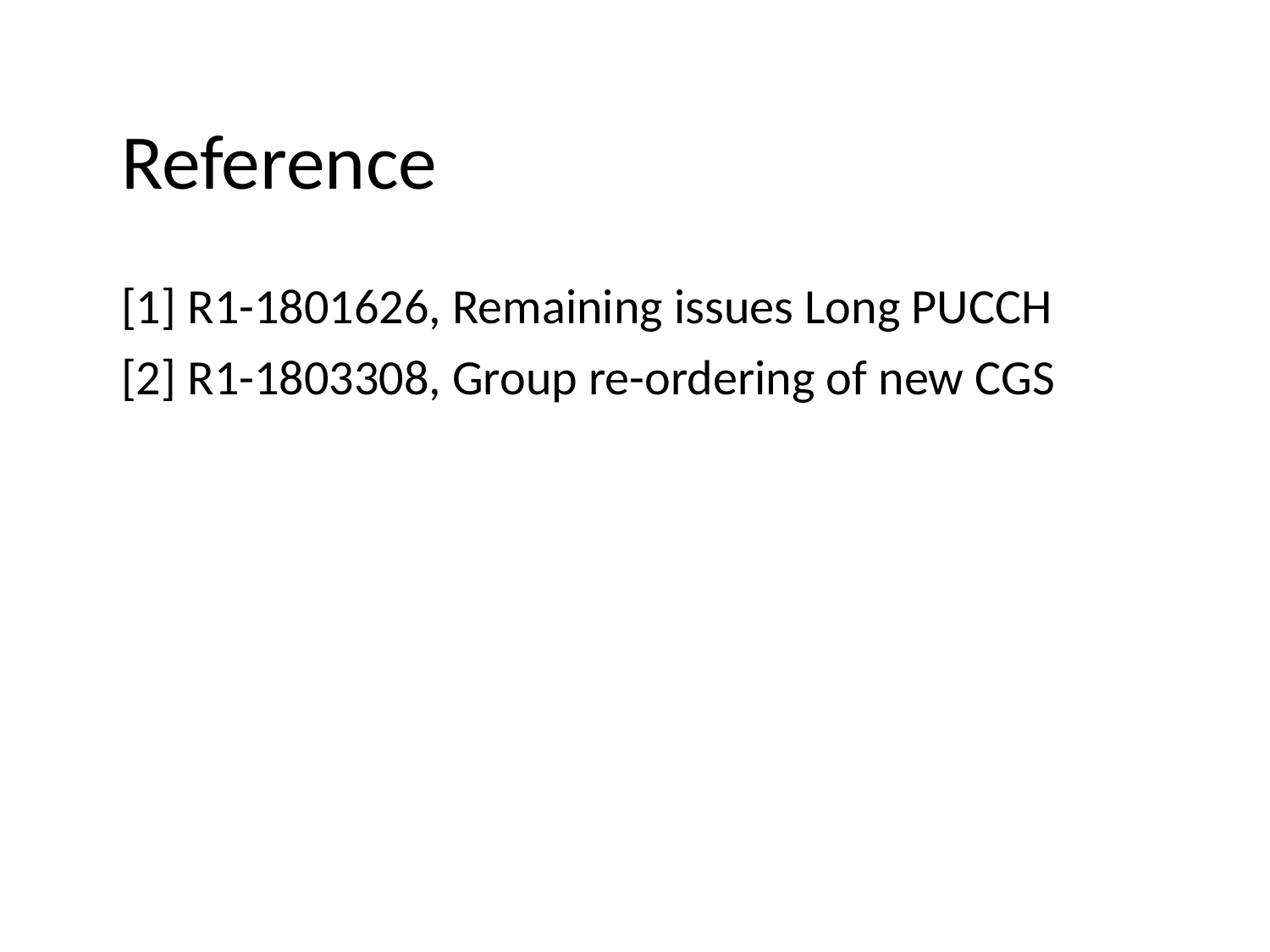

Reference
[1] R1-1801626, Remaining issues Long PUCCH
[2] R1-1803308, Group re-ordering of new CGS